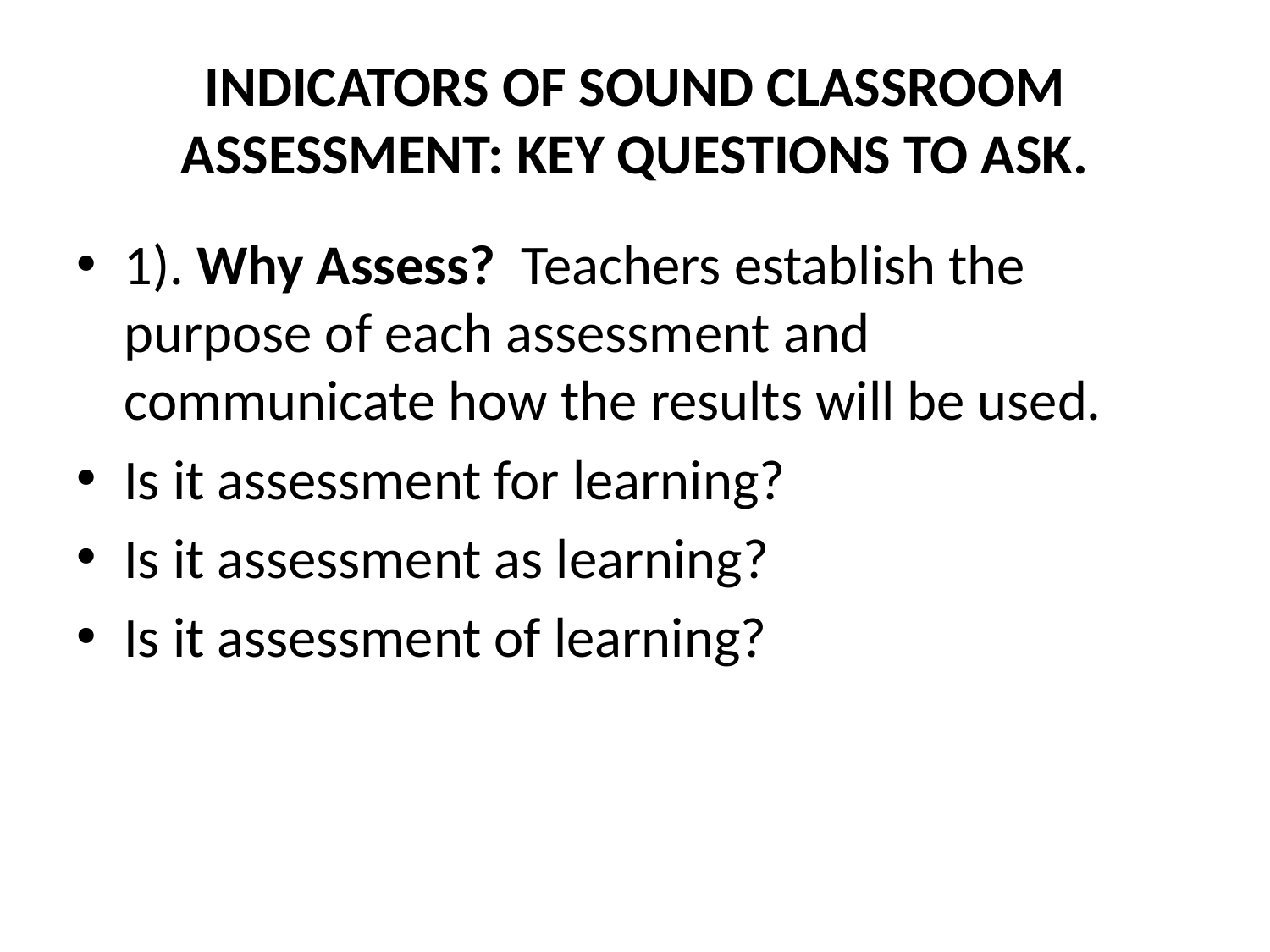

# INDICATORS OF SOUND CLASSROOM ASSESSMENT: KEY QUESTIONS TO ASK.
1). Why Assess?  Teachers establish the purpose of each assessment and communicate how the results will be used.
Is it assessment for learning?
Is it assessment as learning?
Is it assessment of learning?